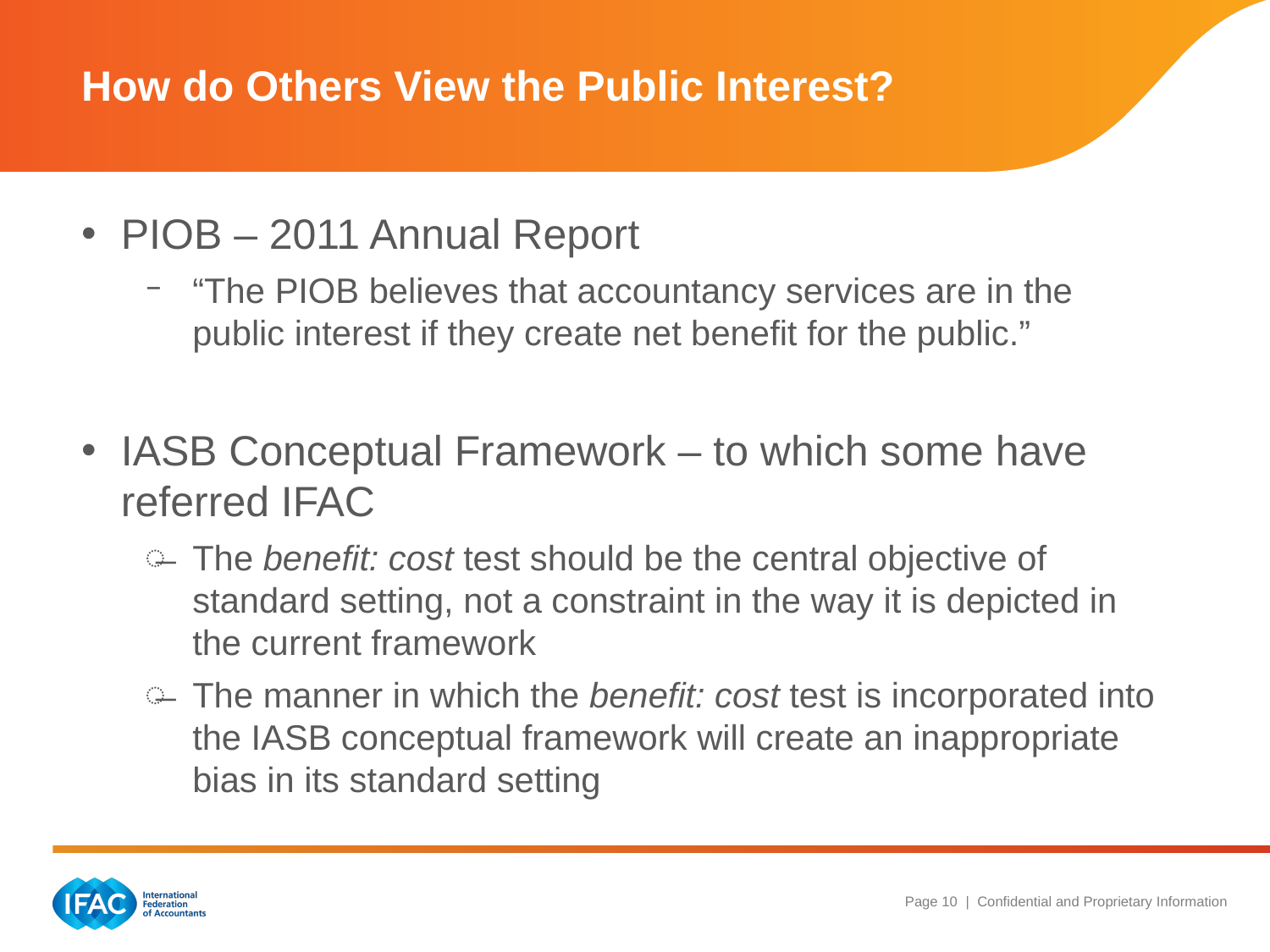

How do Others View the Public Interest?

PIOB – 2011 Annual Report
“The PIOB believes that accountancy services are in the public interest if they create net benefit for the public.”

IASB Conceptual Framework – to which some have referred IFAC
The benefit: cost test should be the central objective of standard setting, not a constraint in the way it is depicted in the current framework
The manner in which the benefit: cost test is incorporated into the IASB conceptual framework will create an inappropriate bias in its standard setting